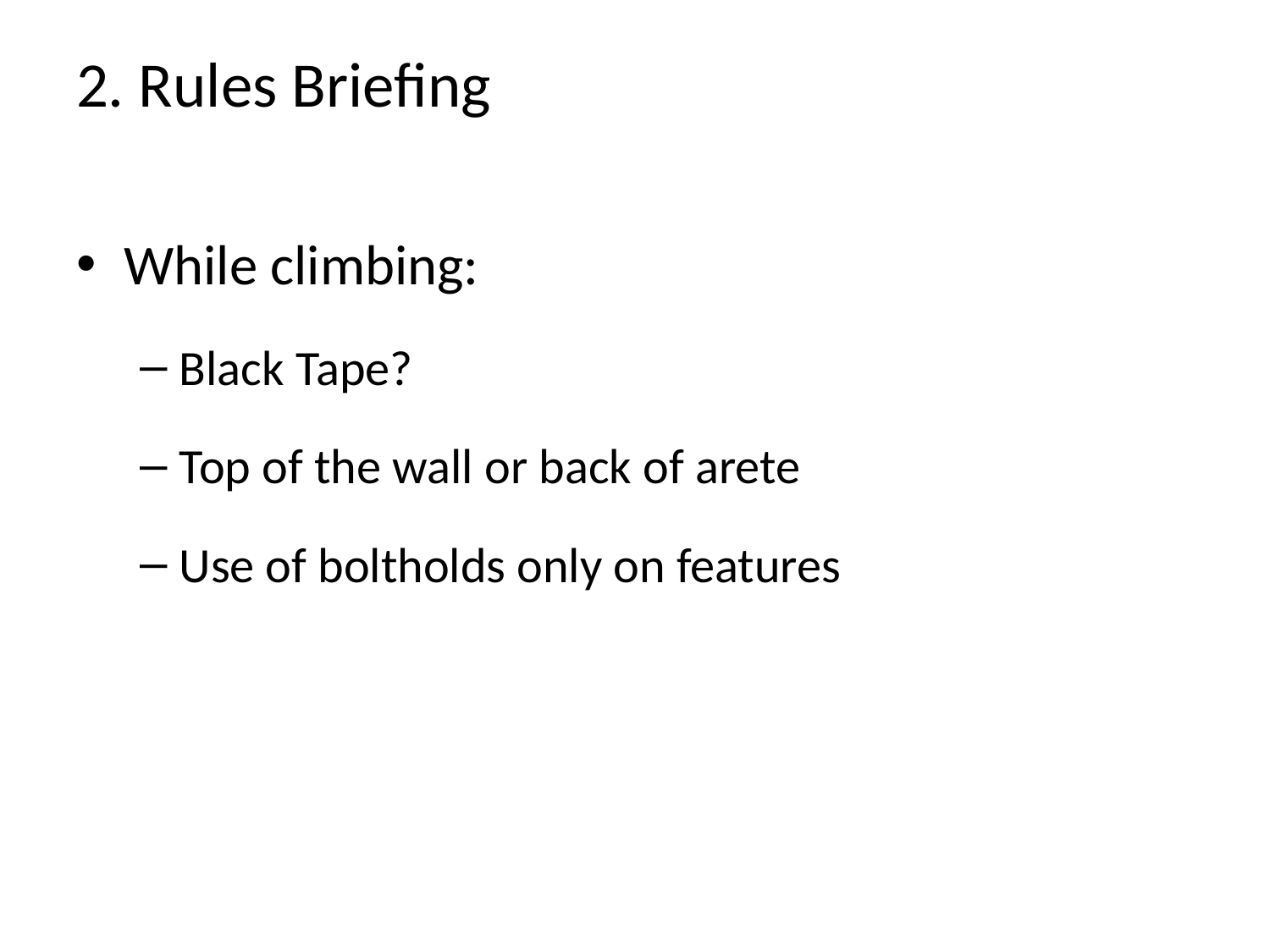

# 2. Rules Briefing
While climbing:
Black Tape?
Top of the wall or back of arete
Use of boltholds only on features